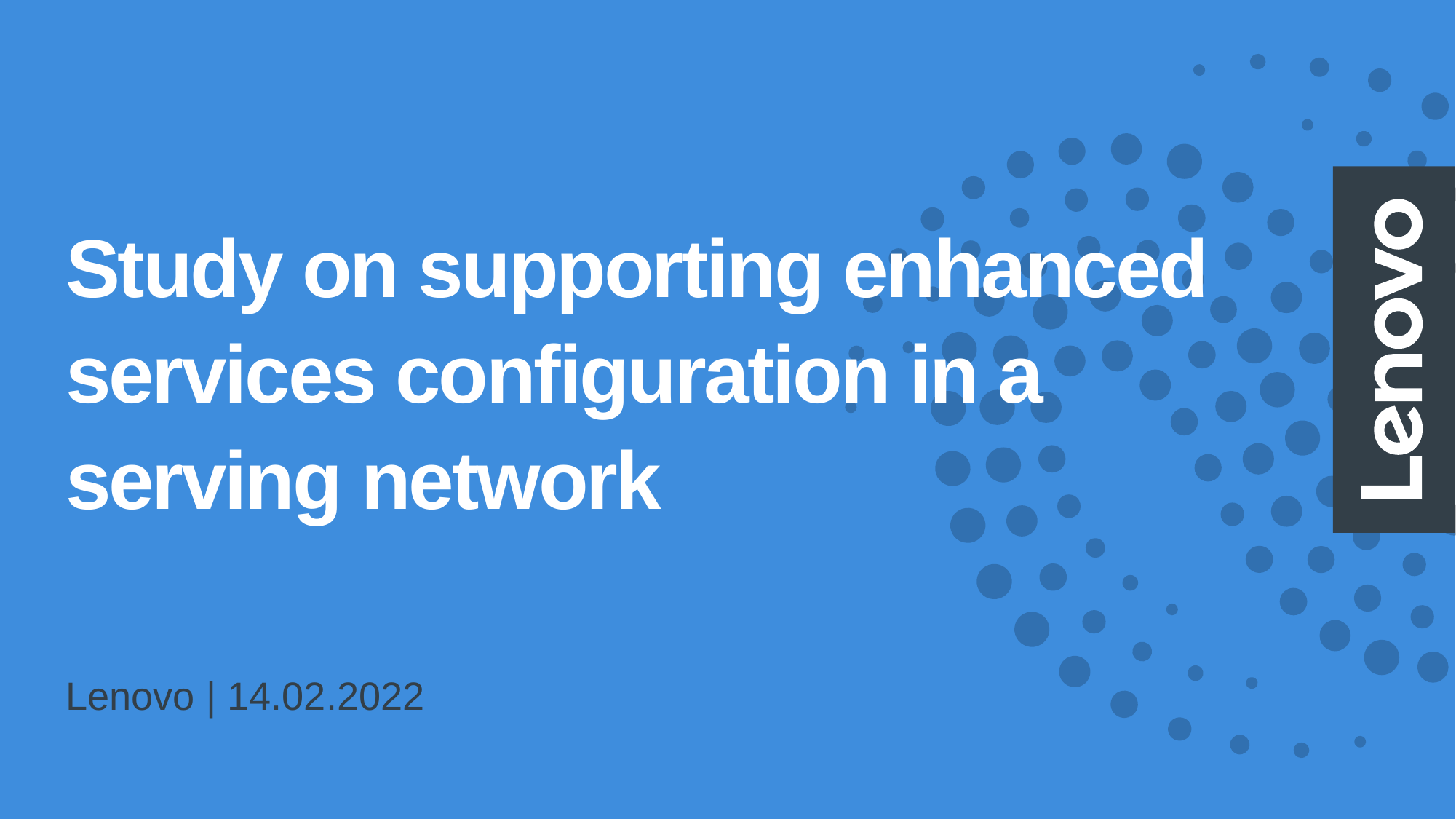

# Study on supporting enhanced services configuration in a serving network

Lenovo | 14.02.2022